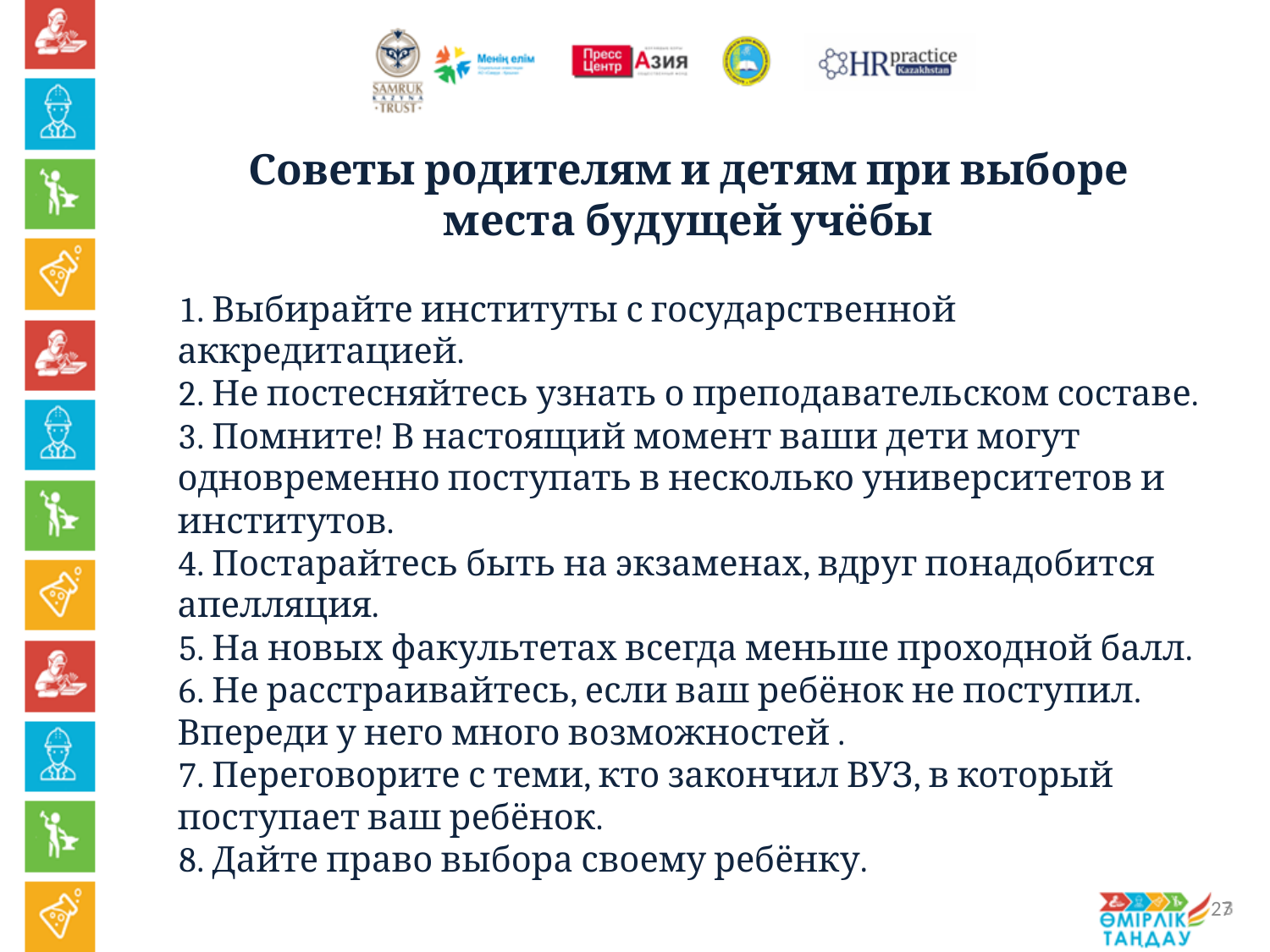

Советы родителям и детям при выборе места будущей учёбы

1. Выбирайте институты с государственной аккредитацией.
2. Не постесняйтесь узнать о преподавательском составе.
3. Помните! В настоящий момент ваши дети могут одновременно поступать в несколько университетов и институтов.
4. Постарайтесь быть на экзаменах, вдруг понадобится апелляция.
5. На новых факультетах всегда меньше проходной балл.
6. Не расстраивайтесь, если ваш ребёнок не поступил. Впереди у него много возможностей .
7. Переговорите с теми, кто закончил ВУЗ, в который поступает ваш ребёнок.
8. Дайте право выбора своему ребёнку.

27